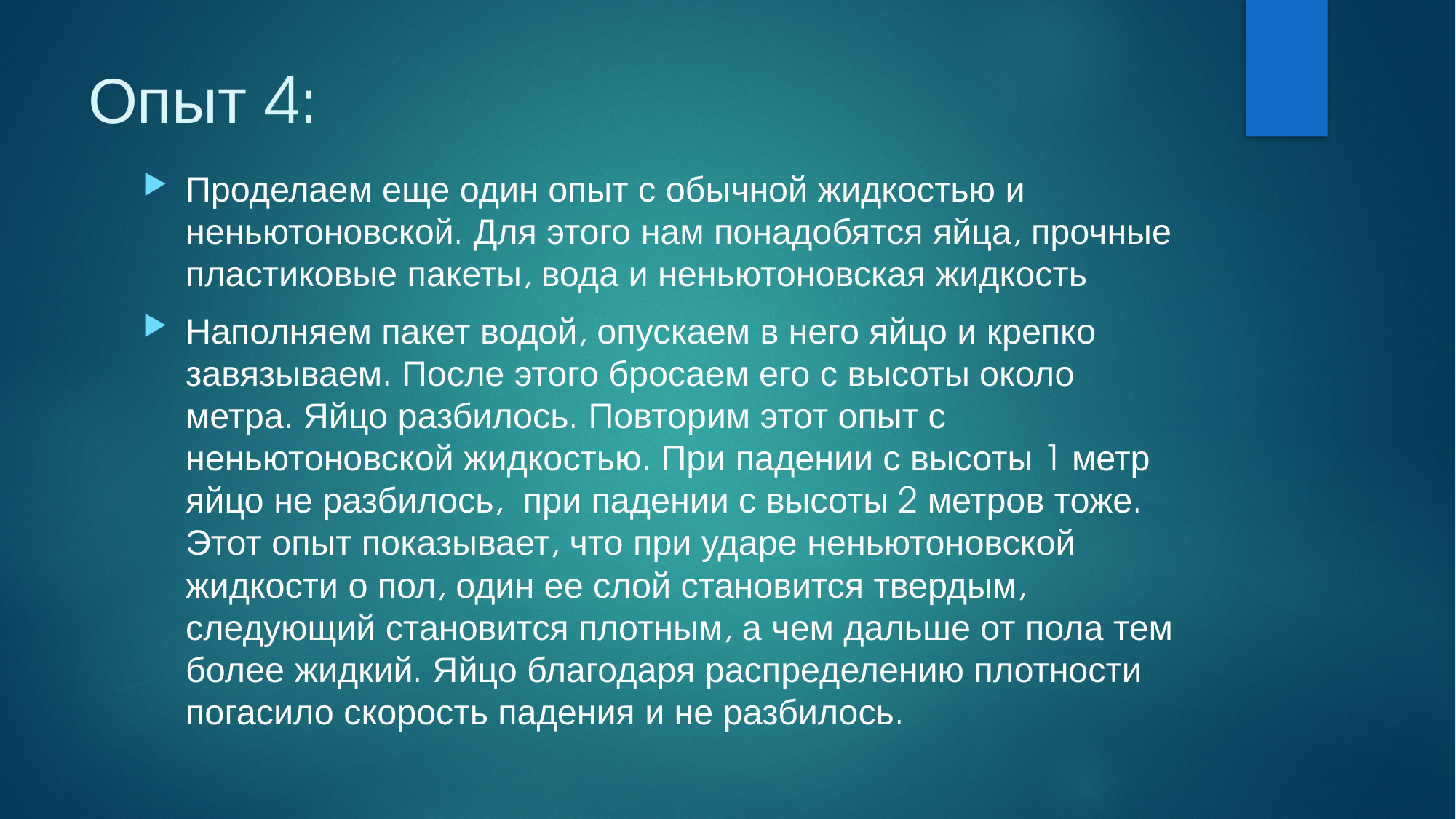

# Опыт 4:
Проделаем еще один опыт с обычной жидкостью и неньютоновской. Для этого нам понадобятся яйца, прочные пластиковые пакеты, вода и неньютоновская жидкость
Наполняем пакет водой, опускаем в него яйцо и крепко завязываем. После этого бросаем его с высоты около метра. Яйцо разбилось. Повторим этот опыт с неньютоновской жидкостью. При падении с высоты 1 метр яйцо не разбилось,  при падении с высоты 2 метров тоже. Этот опыт показывает, что при ударе неньютоновской жидкости о пол, один ее слой становится твердым, следующий становится плотным, а чем дальше от пола тем более жидкий. Яйцо благодаря распределению плотности погасило скорость падения и не разбилось.